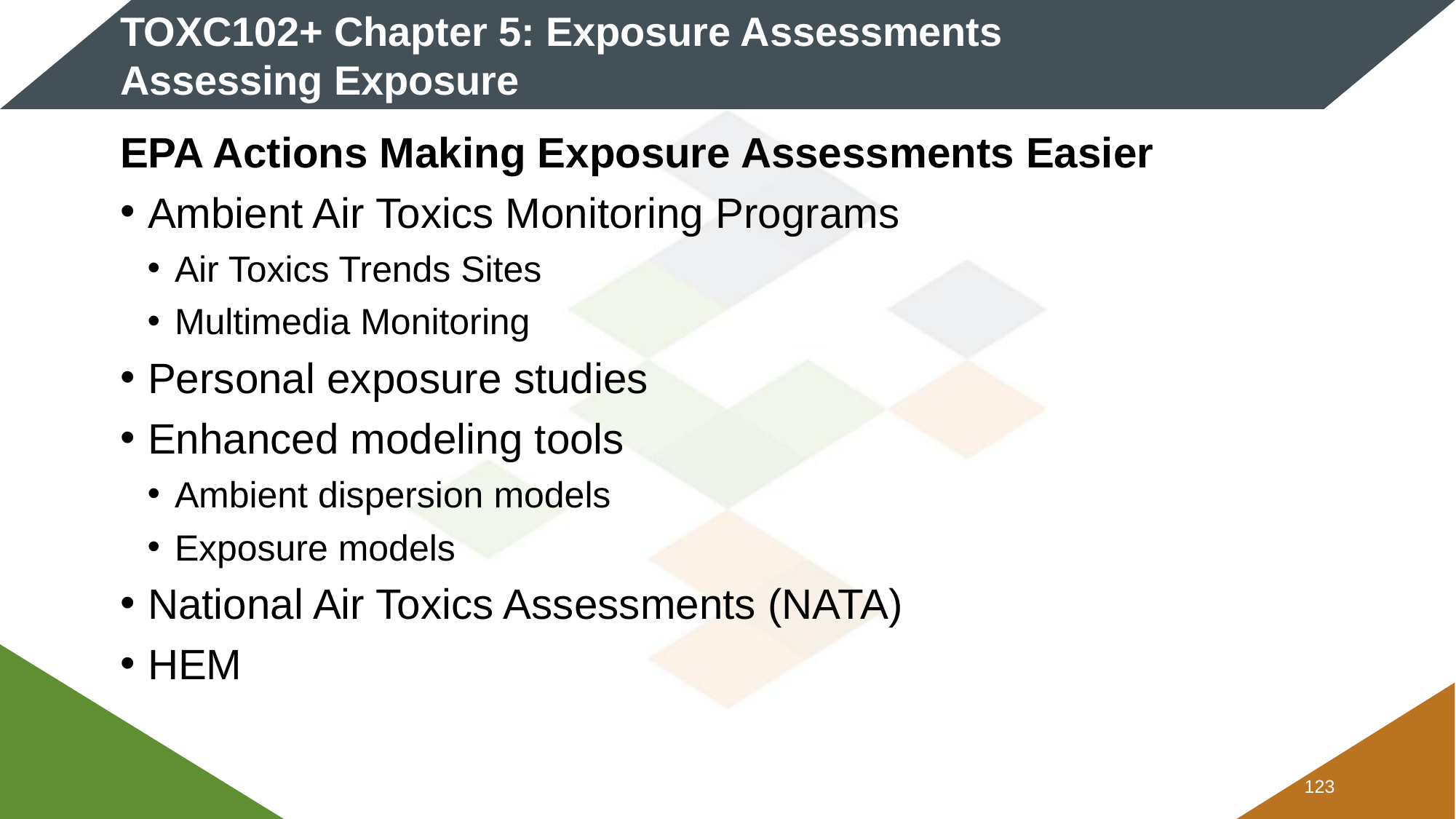

# TOXC102+ Chapter 5: Exposure Assessments Assessing Exposure
EPA Actions Making Exposure Assessments Easier
Ambient Air Toxics Monitoring Programs
Air Toxics Trends Sites
Multimedia Monitoring
Personal exposure studies
Enhanced modeling tools
Ambient dispersion models
Exposure models
National Air Toxics Assessments (NATA)
HEM
123